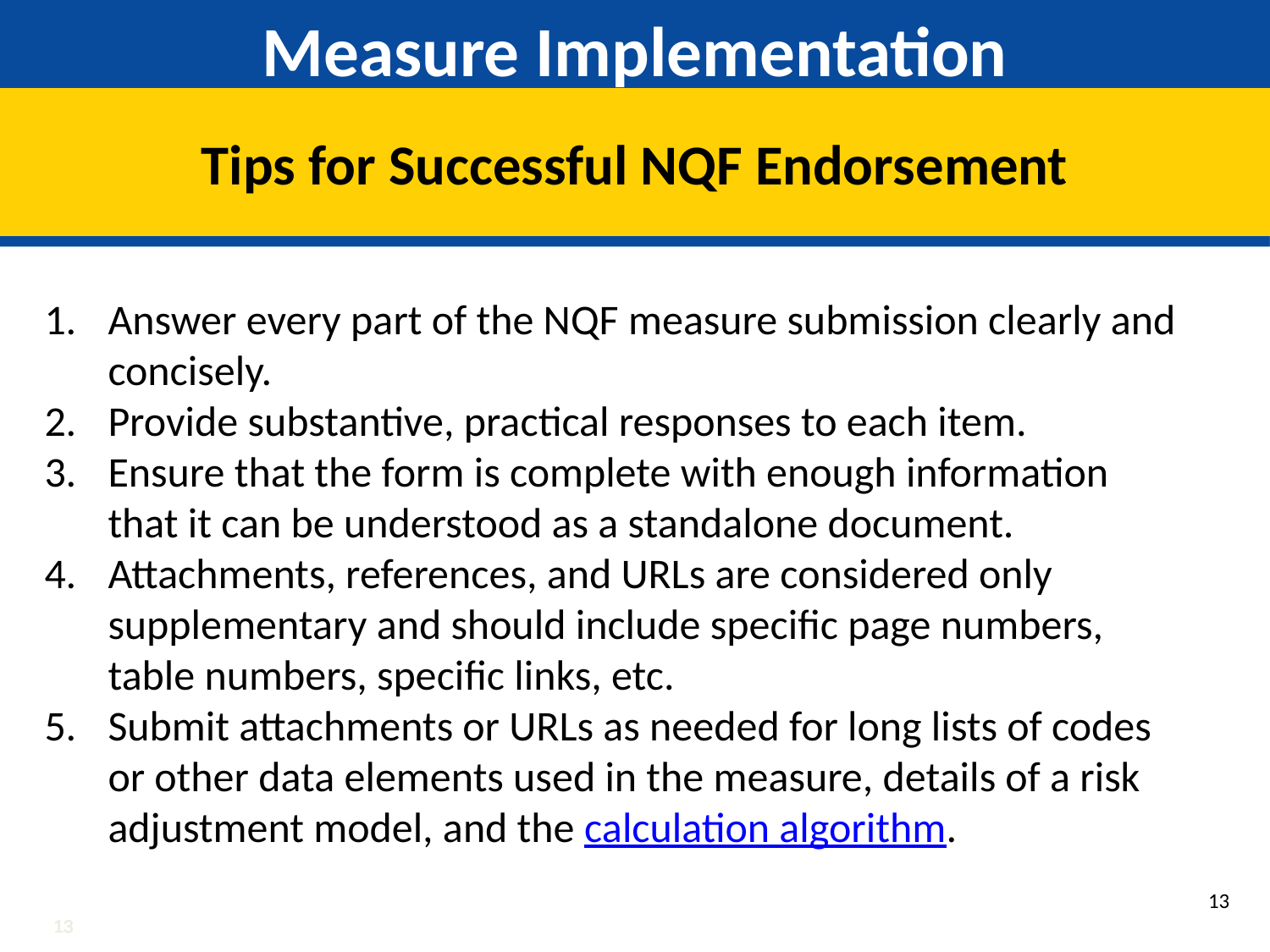

# Measure Implementation
Tips for Successful NQF Endorsement
Answer every part of the NQF measure submission clearly and concisely.
Provide substantive, practical responses to each item.
Ensure that the form is complete with enough information that it can be understood as a standalone document.
Attachments, references, and URLs are considered only supplementary and should include specific page numbers, table numbers, specific links, etc.
Submit attachments or URLs as needed for long lists of codes or other data elements used in the measure, details of a risk adjustment model, and the calculation algorithm.
13
13
13
13
13
13